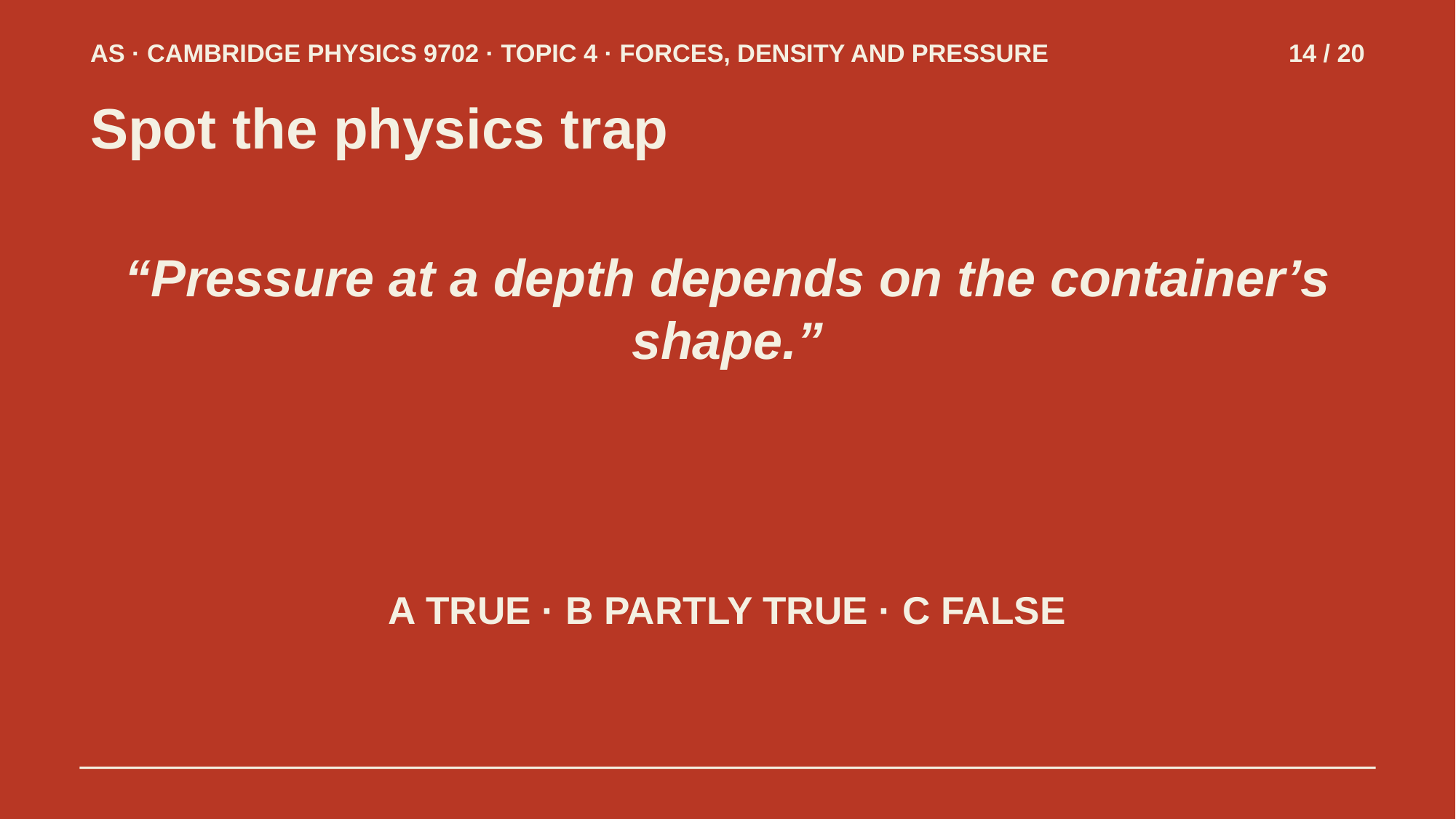

AS · CAMBRIDGE PHYSICS 9702 · TOPIC 4 · FORCES, DENSITY AND PRESSURE
14 / 20
Spot the physics trap
“Pressure at a depth depends on the container’s shape.”
A TRUE · B PARTLY TRUE · C FALSE